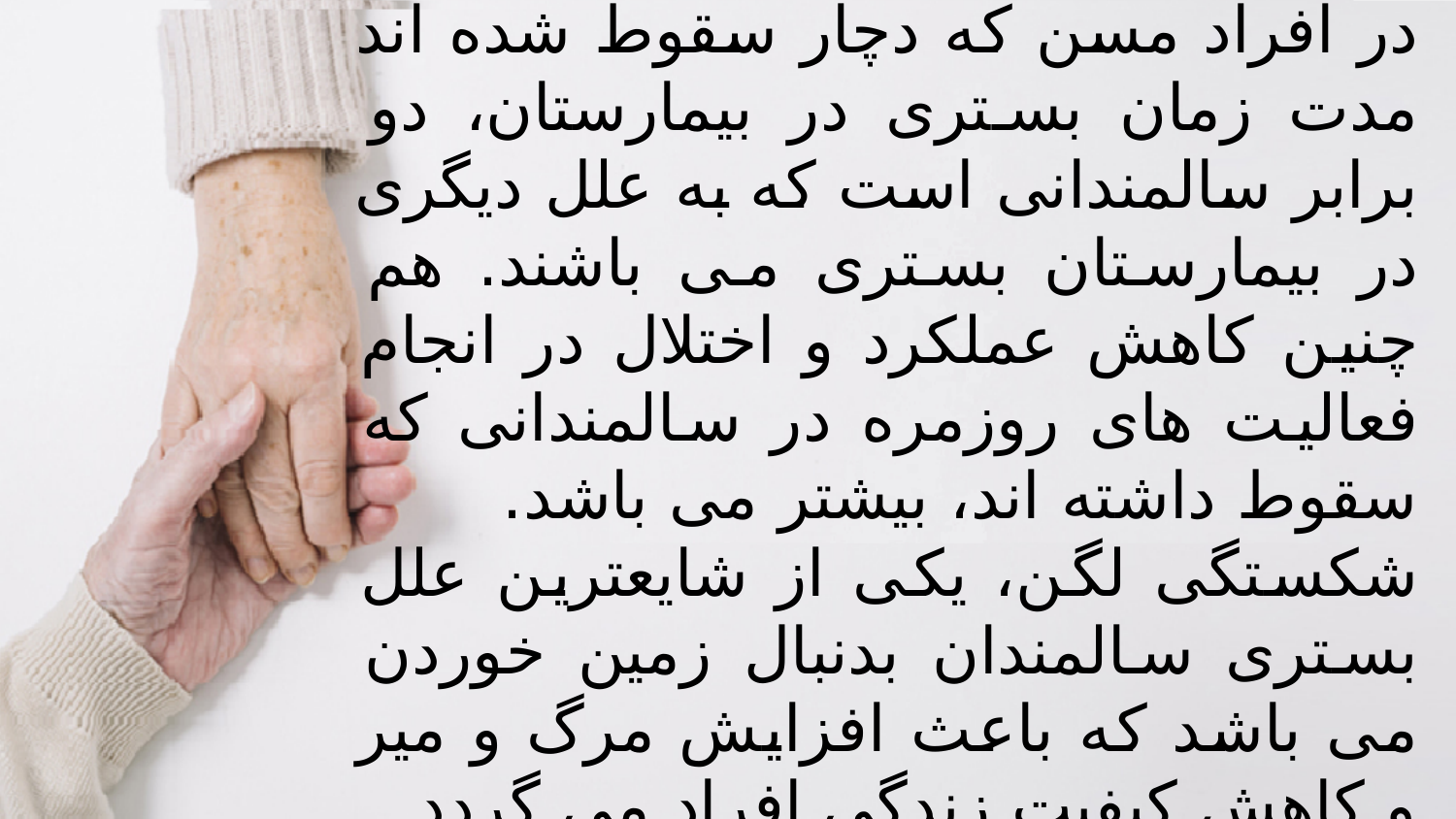

در افراد مسن که دچار سقوط شده اند مدت زمان بستری در بیمارستان، دو برابر سالمندانی است که به علل دیگری در بیمارستان بستری می باشند. هم چنین کاهش عملکرد و اختلال در انجام فعالیت های روزمره در سالمندانی که سقوط داشته اند، بیشتر می باشد.
شکستگی لگن، یکی از شایعترین علل بستری سالمندان بدنبال زمین خوردن می باشد که باعث افزایش مرگ و میر و کاهش کیفیت زندگی افراد می گردد.